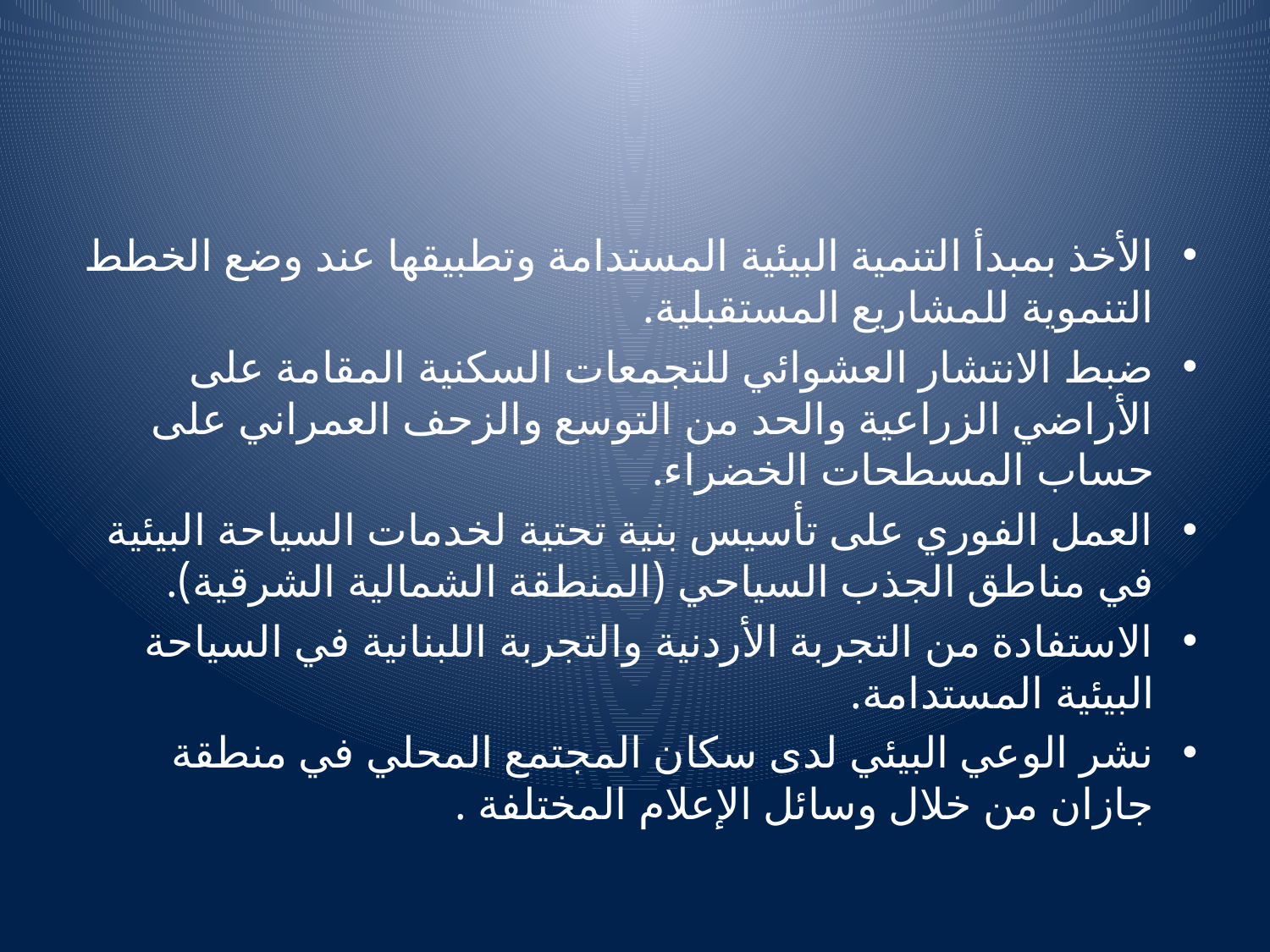

الأخذ بمبدأ التنمية البيئية المستدامة وتطبيقها عند وضع الخطط التنموية للمشاريع المستقبلية.
ضبط الانتشار العشوائي للتجمعات السكنية المقامة على الأراضي الزراعية والحد من التوسع والزحف العمراني على حساب المسطحات الخضراء.
العمل الفوري على تأسيس بنية تحتية لخدمات السياحة البيئية في مناطق الجذب السياحي (المنطقة الشمالية الشرقية).
الاستفادة من التجربة الأردنية والتجربة اللبنانية في السياحة البيئية المستدامة.
نشر الوعي البيئي لدى سكان المجتمع المحلي في منطقة جازان من خلال وسائل الإعلام المختلفة .